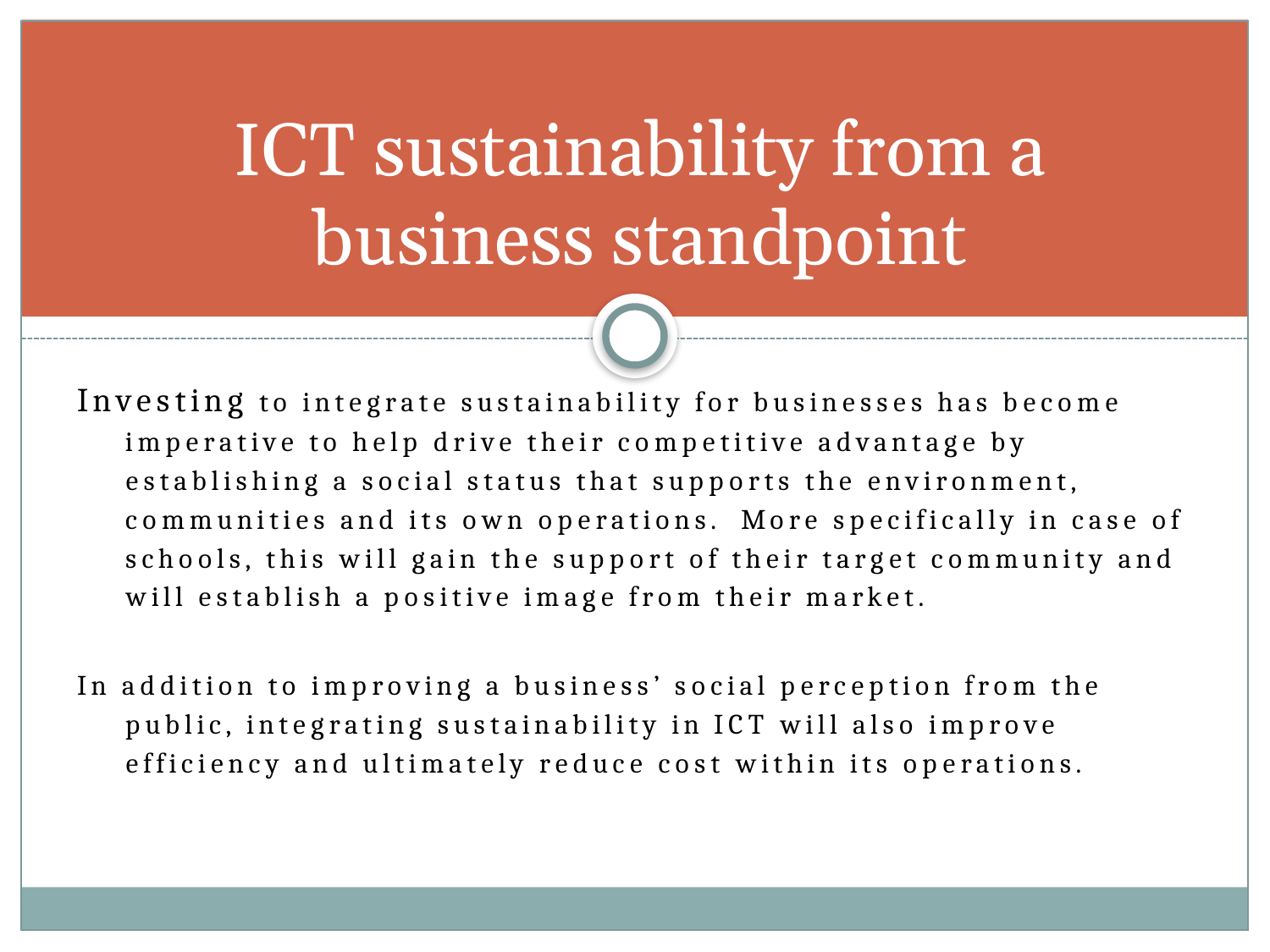

# ICT sustainability from a business standpoint
Investing to integrate sustainability for businesses has become imperative to help drive their competitive advantage by establishing a social status that supports the environment, communities and its own operations.  More specifically in case of schools, this will gain the support of their target community and will establish a positive image from their market.

In addition to improving a business’ social perception from the public, integrating sustainability in ICT will also improve efficiency and ultimately reduce cost within its operations.